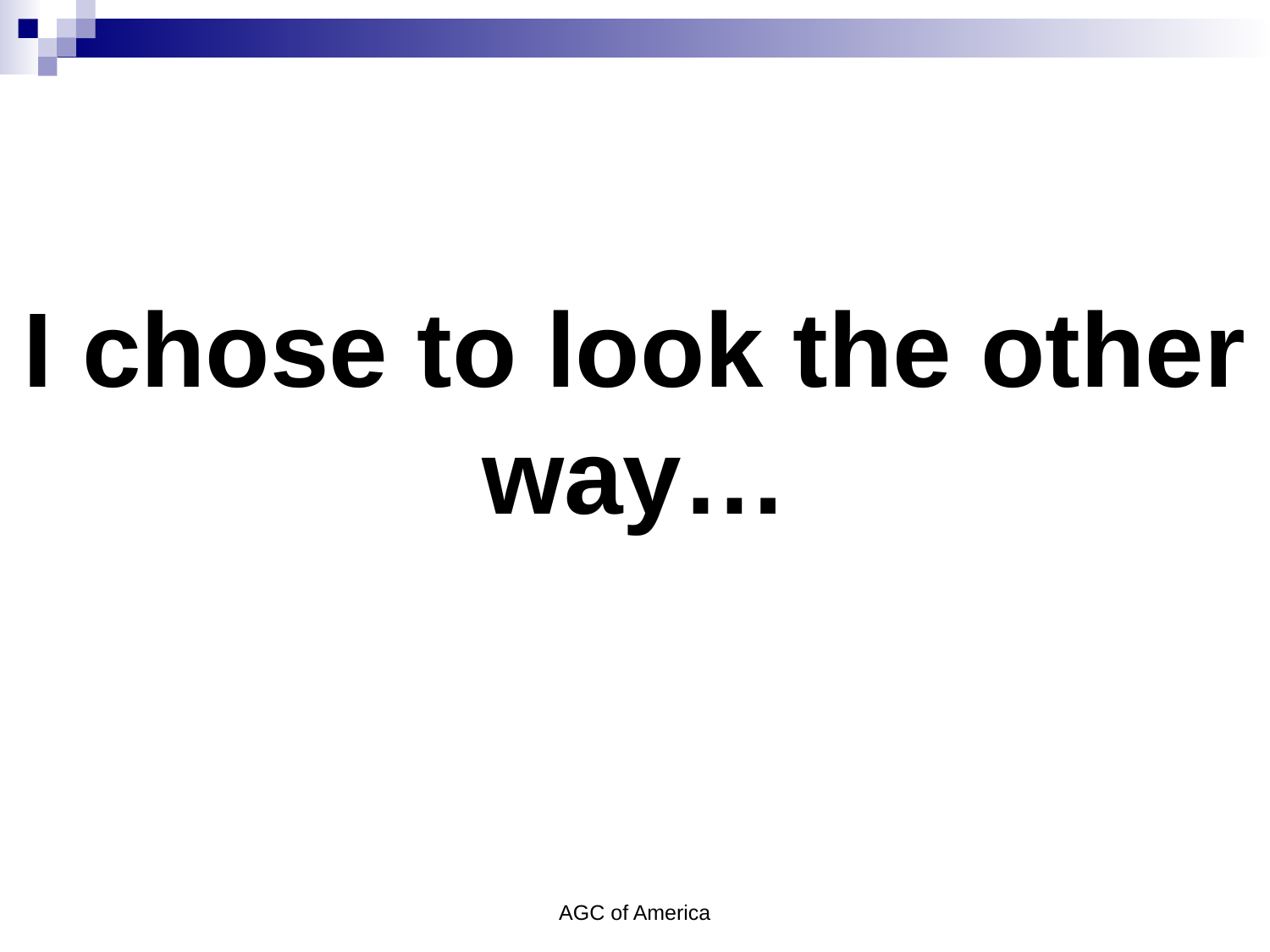

I chose to look the other way…

AGC of America